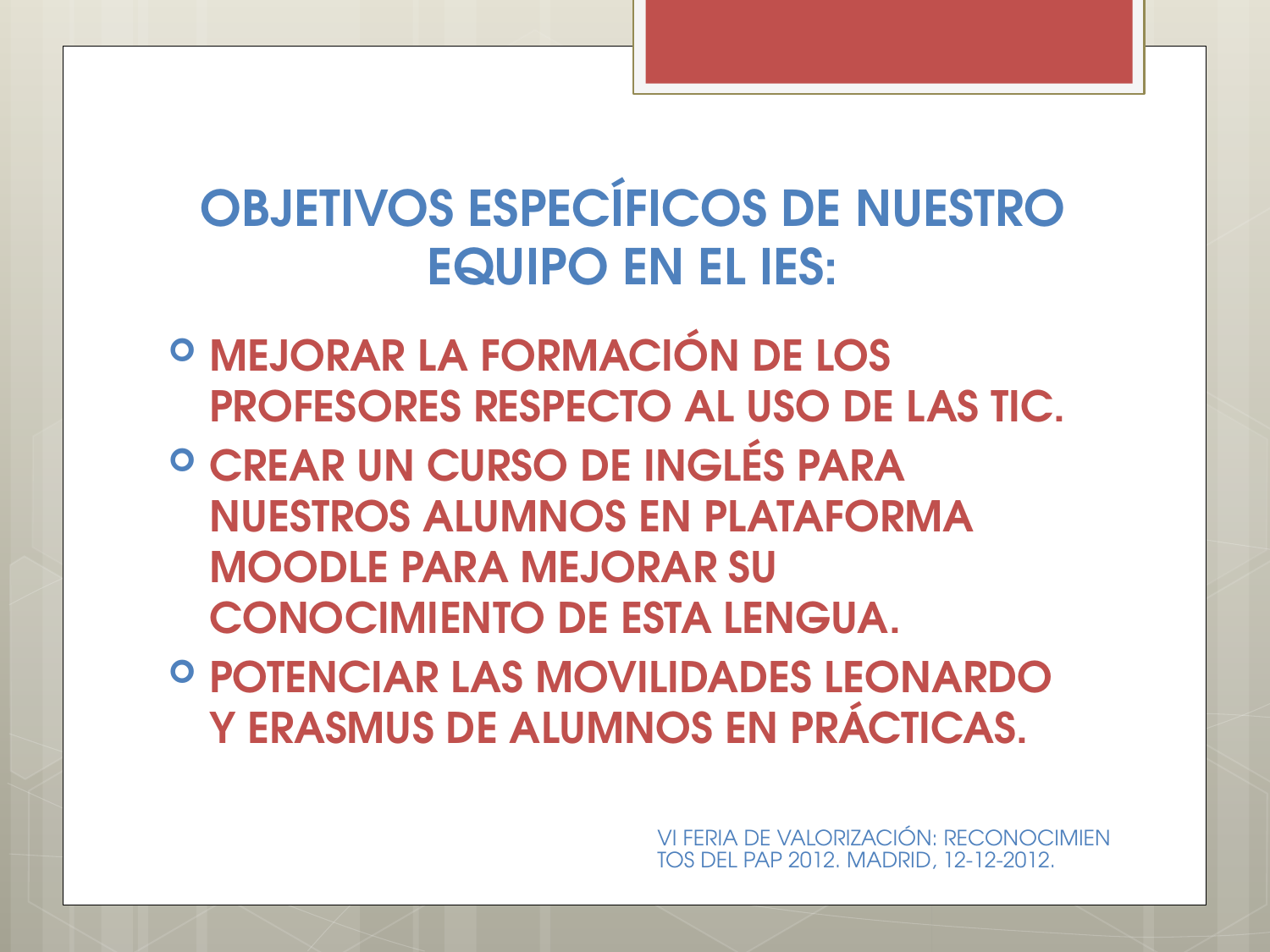

# OBJETIVOS ESPECÍFICOS DE NUESTRO EQUIPO EN EL IES:
MEJORAR LA FORMACIÓN DE LOS PROFESORES RESPECTO AL USO DE LAS TIC.
CREAR UN CURSO DE INGLÉS PARA NUESTROS ALUMNOS EN PLATAFORMA MOODLE PARA MEJORAR SU CONOCIMIENTO DE ESTA LENGUA.
POTENCIAR LAS MOVILIDADES LEONARDO Y ERASMUS DE ALUMNOS EN PRÁCTICAS.
VI FERIA DE VALORIZACIÓN: RECONOCIMIENTOS DEL PAP 2012. MADRID, 12-12-2012.